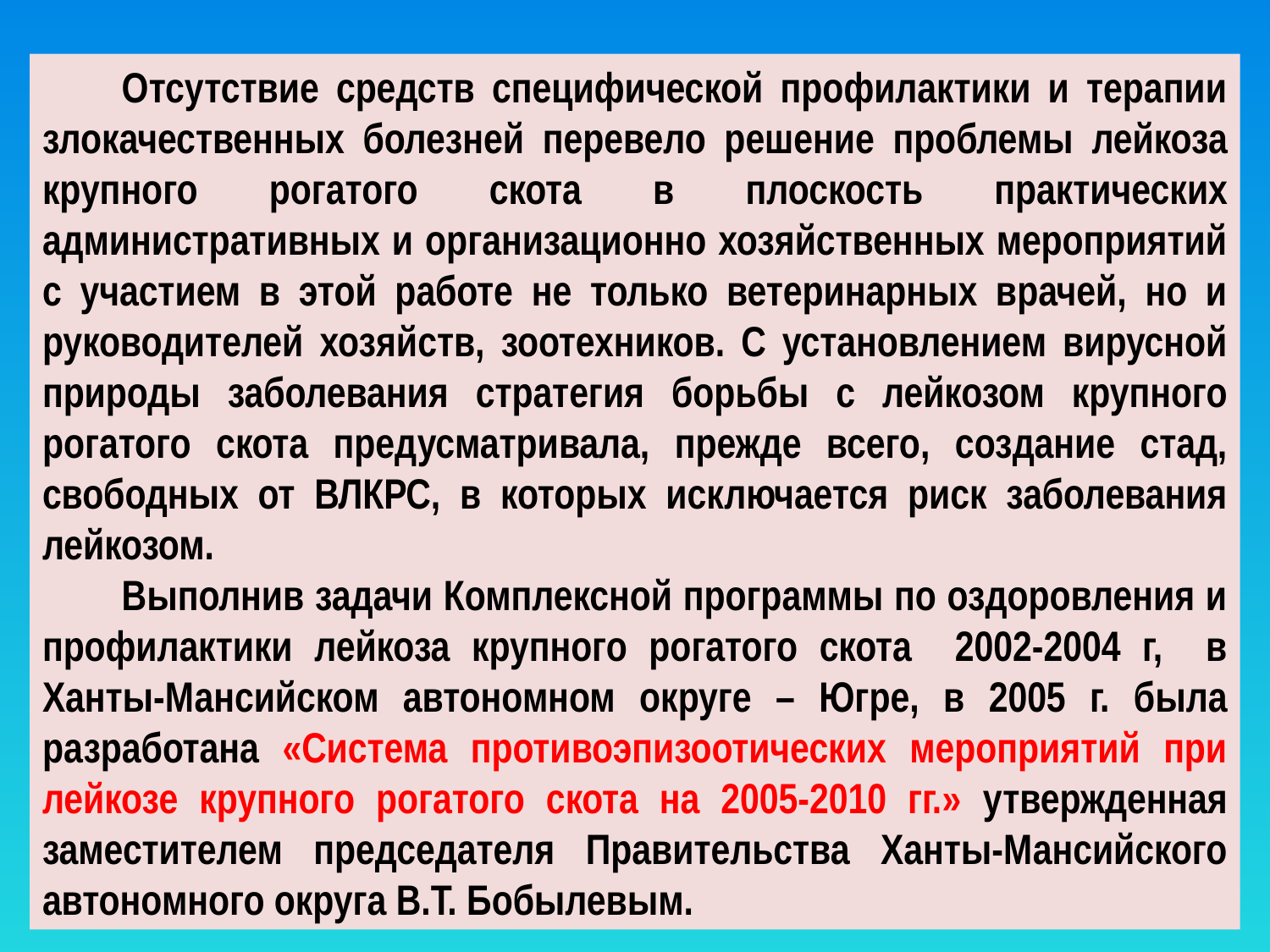

Отсутствие средств специфической профилактики и терапии злокачественных болезней перевело решение проблемы лейкоза крупного рогатого скота в плоскость практических административных и организационно хозяйственных мероприятий с участием в этой работе не только ветеринарных врачей, но и руководителей хозяйств, зоотехников. С установлением вирусной природы заболевания стратегия борьбы с лейкозом крупного рогатого скота предусматривала, прежде всего, создание стад, свободных от ВЛКРС, в которых исключается риск заболевания лейкозом.
Выполнив задачи Комплексной программы по оздоровления и профилактики лейкоза крупного рогатого скота  2002-2004 г,  в Ханты-Мансийском автономном округе – Югре, в 2005 г. была разработана «Система противоэпизоотических мероприятий при лейкозе крупного рогатого скота на 2005-2010 гг.» утвержденная заместителем председателя Правительства Ханты-Мансийского автономного округа В.Т. Бобылевым.